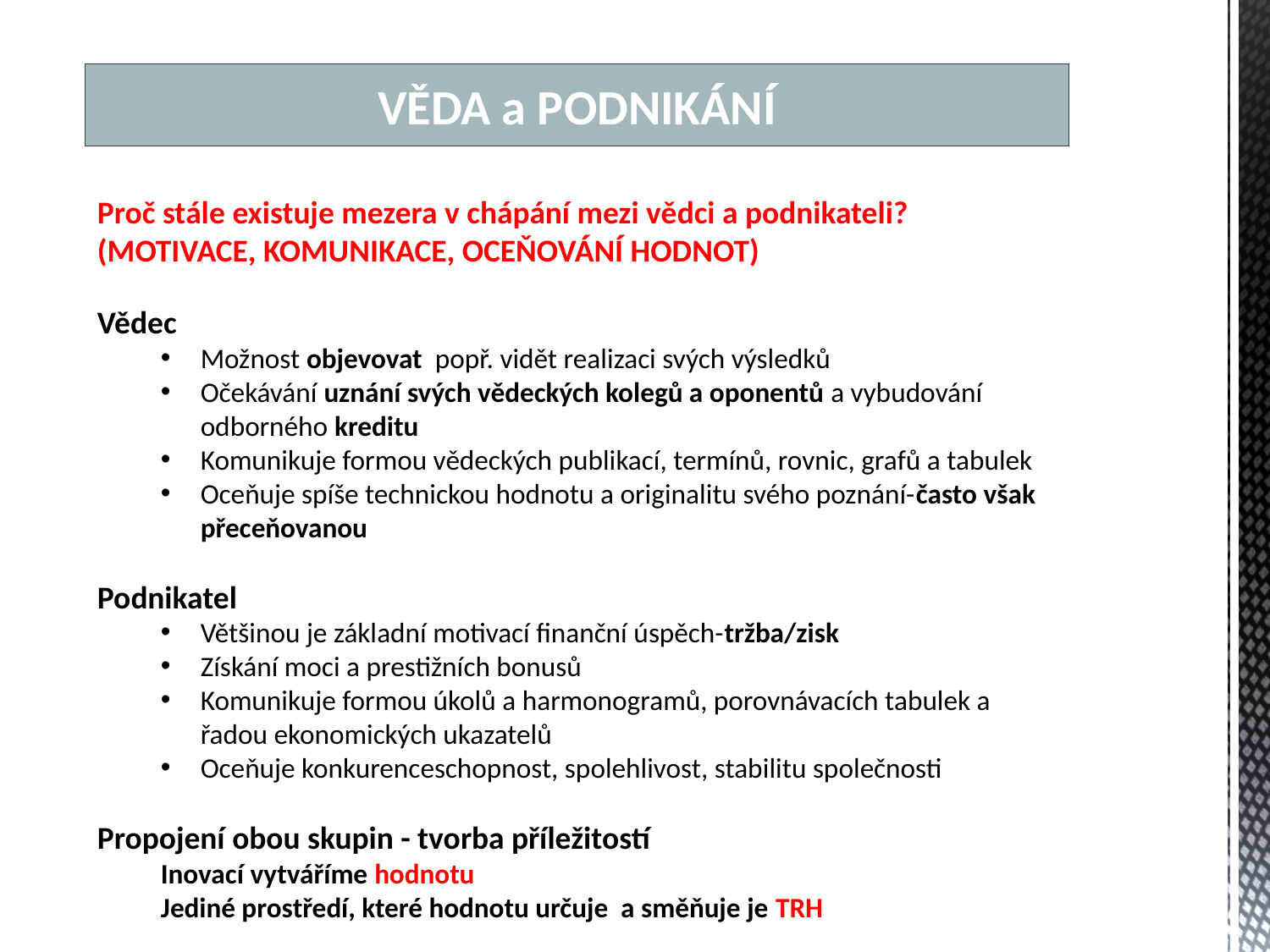

# VĚDA a PODNIKÁNÍ
Proč stále existuje mezera v chápání mezi vědci a podnikateli?
(MOTIVACE, KOMUNIKACE, OCEŇOVÁNÍ HODNOT)

Vědec
Možnost objevovat  popř. vidět realizaci svých výsledků
Očekávání uznání svých vědeckých kolegů a oponentů a vybudování odborného kreditu
Komunikuje formou vědeckých publikací, termínů, rovnic, grafů a tabulek
Oceňuje spíše technickou hodnotu a originalitu svého poznání-často však přeceňovanou

Podnikatel
Většinou je základní motivací finanční úspěch-tržba/zisk
Získání moci a prestižních bonusů
Komunikuje formou úkolů a harmonogramů, porovnávacích tabulek a řadou ekonomických ukazatelů
Oceňuje konkurenceschopnost, spolehlivost, stabilitu společnosti

Propojení obou skupin - tvorba příležitostí
Inovací vytváříme hodnotu
Jediné prostředí, které hodnotu určuje  a směňuje je TRH